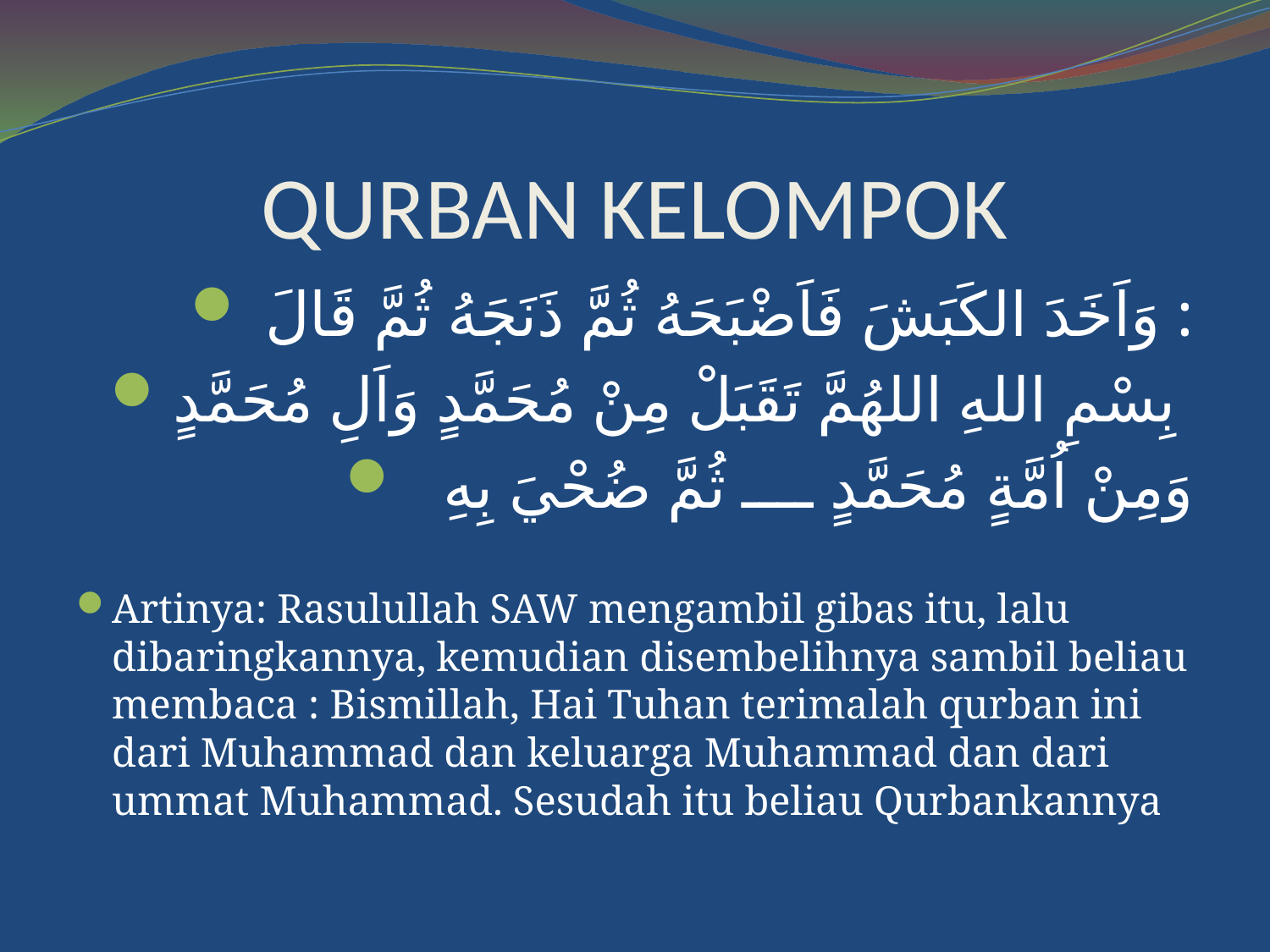

# QURBAN KELOMPOK
وَاَخَدَ الكَبَشَ فَاَضْبَحَهُ ثُمَّ ذَنَجَهُ ثُمَّ قَالَ :
بِسْمِ اللهِ اللهُمَّ تَقَبَلْ مِنْ مُحَمَّدٍ وَاَلِ مُحَمَّدٍ
وَمِنْ اُمَّةٍ مُحَمَّدٍ ــــ ثُمَّ ضُحْيَ بِهِ

Artinya: Rasulullah SAW mengambil gibas itu, lalu dibaringkannya, kemudian disembelihnya sambil beliau membaca : Bismillah, Hai Tuhan terimalah qurban ini dari Muhammad dan keluarga Muhammad dan dari ummat Muhammad. Sesudah itu beliau Qurbankannya